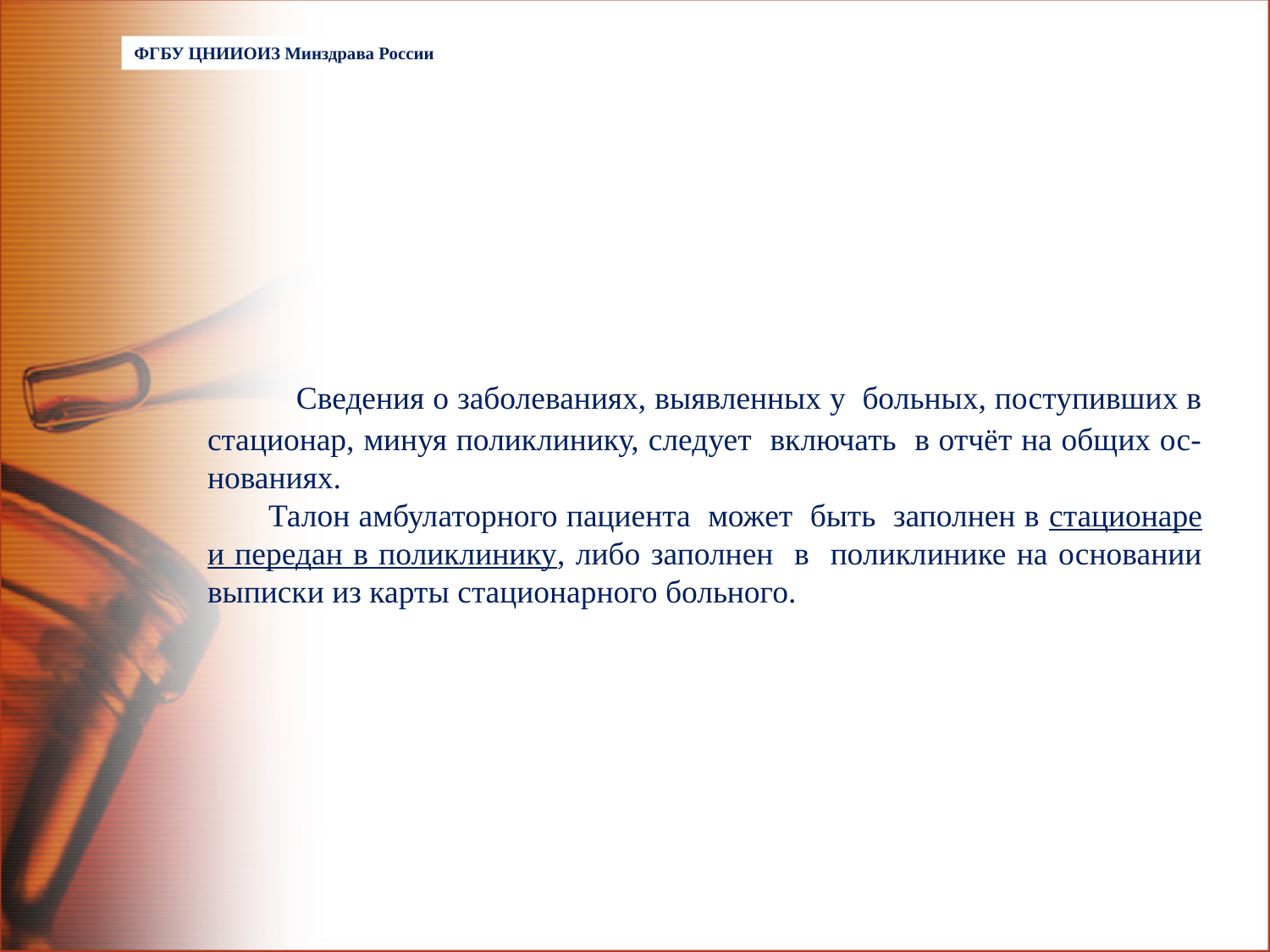

ФГБУ ЦНИИОИЗ Минздрава России

       Сведения о заболеваниях, выявленных у  больных, поступивших в стационар, минуя поликлинику, следует  включать  в отчёт на общих ос-нованиях.
       Талон амбулаторного пациента  может  быть  заполнен в стационаре и передан в поликлинику, либо заполнен  в  поликлинике на основании выписки из карты стационарного больного.